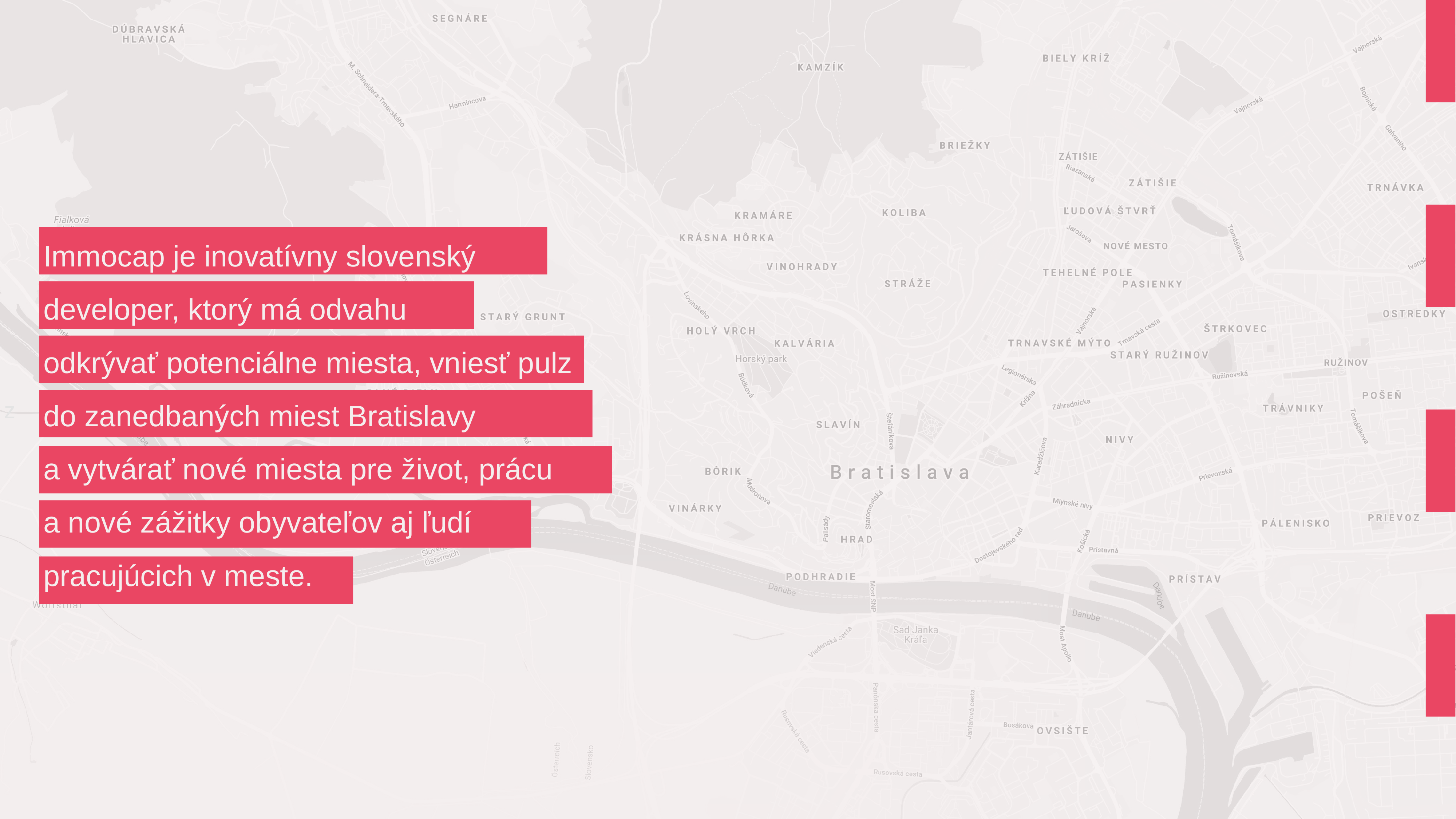

Immocap je inovatívny slovenský  developer, ktorý má odvahu
odkrývať potenciálne miesta, vniesť pulz do zanedbaných miest Bratislavy
a vytvárať nové miesta pre život, prácu
a nové zážitky obyvateľov aj ľudí pracujúcich v meste.